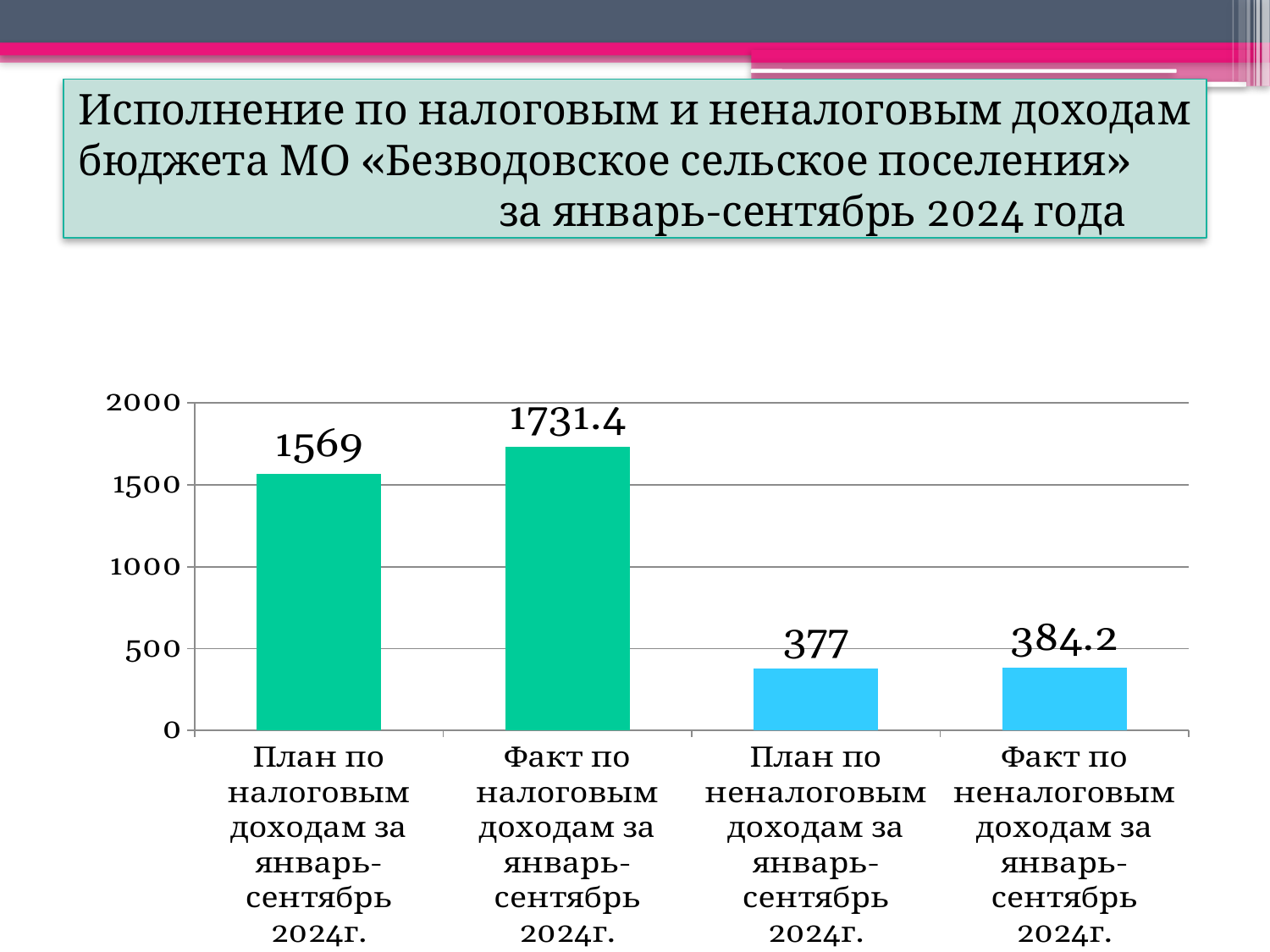

# Исполнение по налоговым и неналоговым доходам бюджета МО «Безводовское сельское поселения»                                          за январь-сентябрь 2024 года

### Chart

| Category | Столбец1 |
|---|---|
| План по налоговым доходам за январь-сентябрь 2024г. | 1569.0 |
| Факт по налоговым доходам за январь- сентябрь 2024г. | 1731.4 |
| План по неналоговым доходам за январь- сентябрь 2024г. | 377.0 |
| Факт по неналоговым доходам за январь- сентябрь 2024г. | 384.2 |